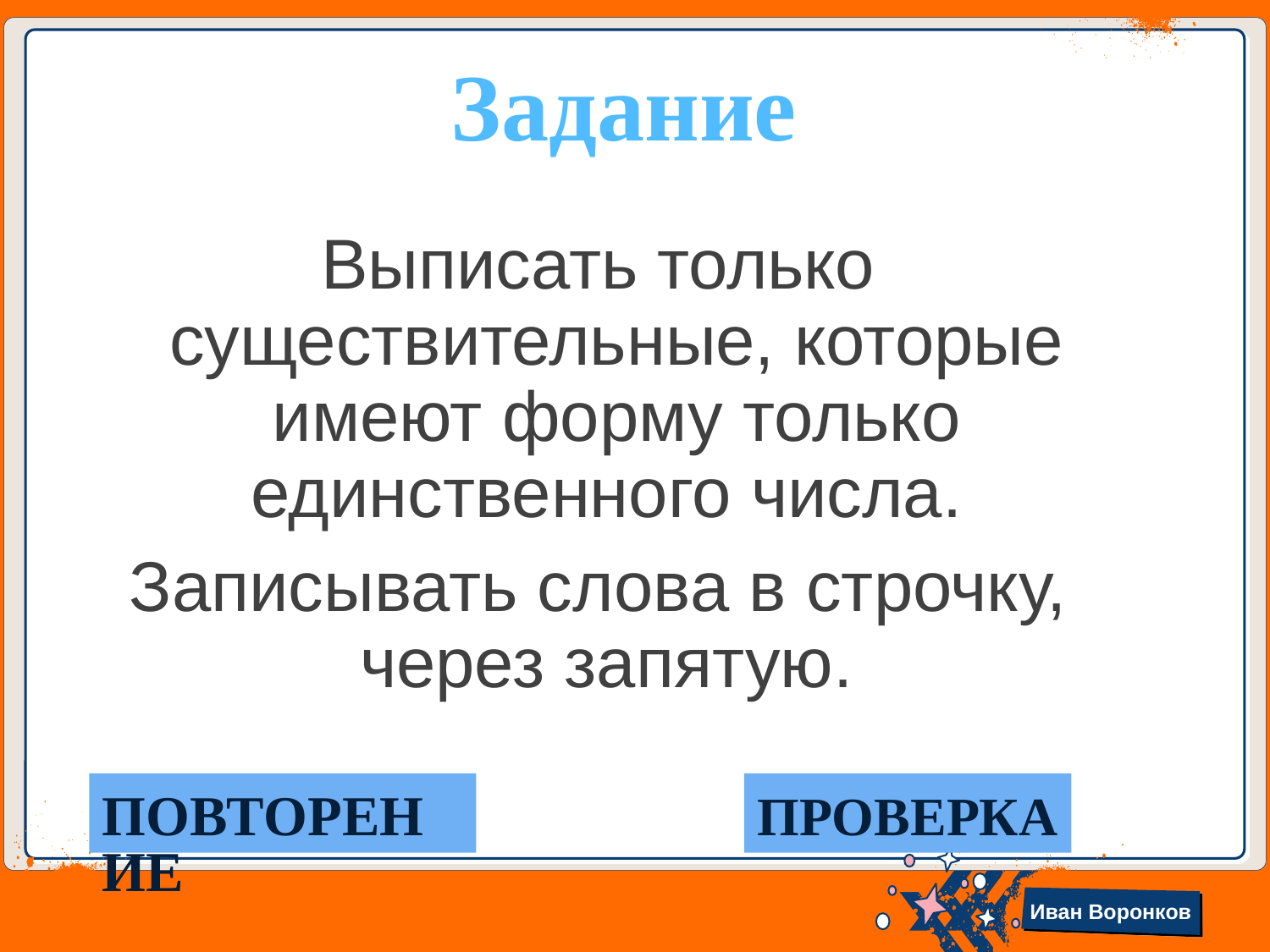

Задание
#
Выписать только существительные, которые имеют форму только единственного числа.
Записывать слова в строчку, через запятую.
Повторение
Проверка